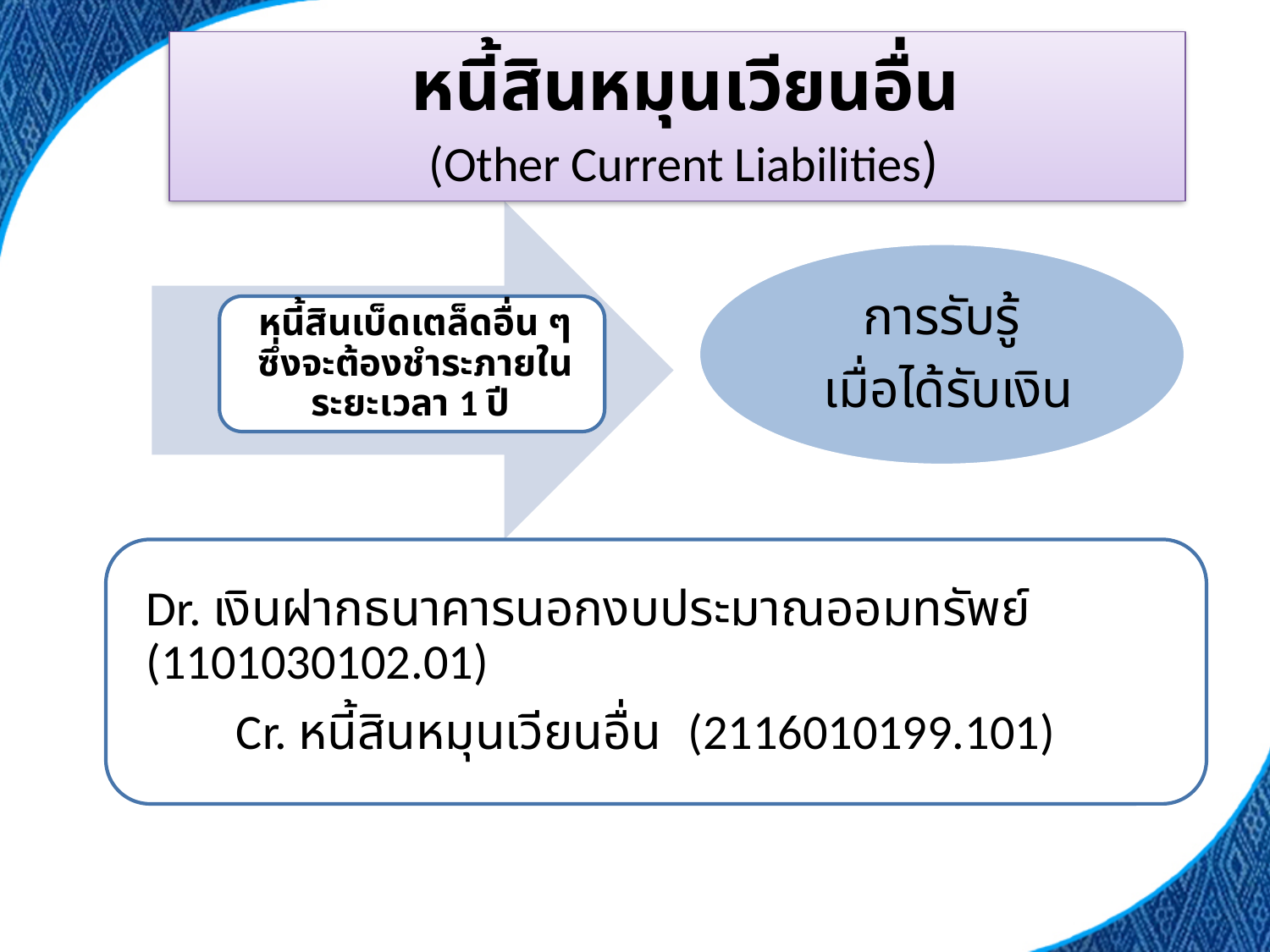

# หนี้สินหมุนเวียนอื่น (Other Current Liabilities)
หนี้สินเบ็ดเตล็ดอื่น ๆ ซึ่งจะต้องชำระภายในระยะเวลา 1 ปี
การรับรู้
 เมื่อได้รับเงิน
Dr. เงินฝากธนาคารนอกงบประมาณออมทรัพย์ (1101030102.01)
        Cr. หนี้สินหมุนเวียนอื่น  (2116010199.101)